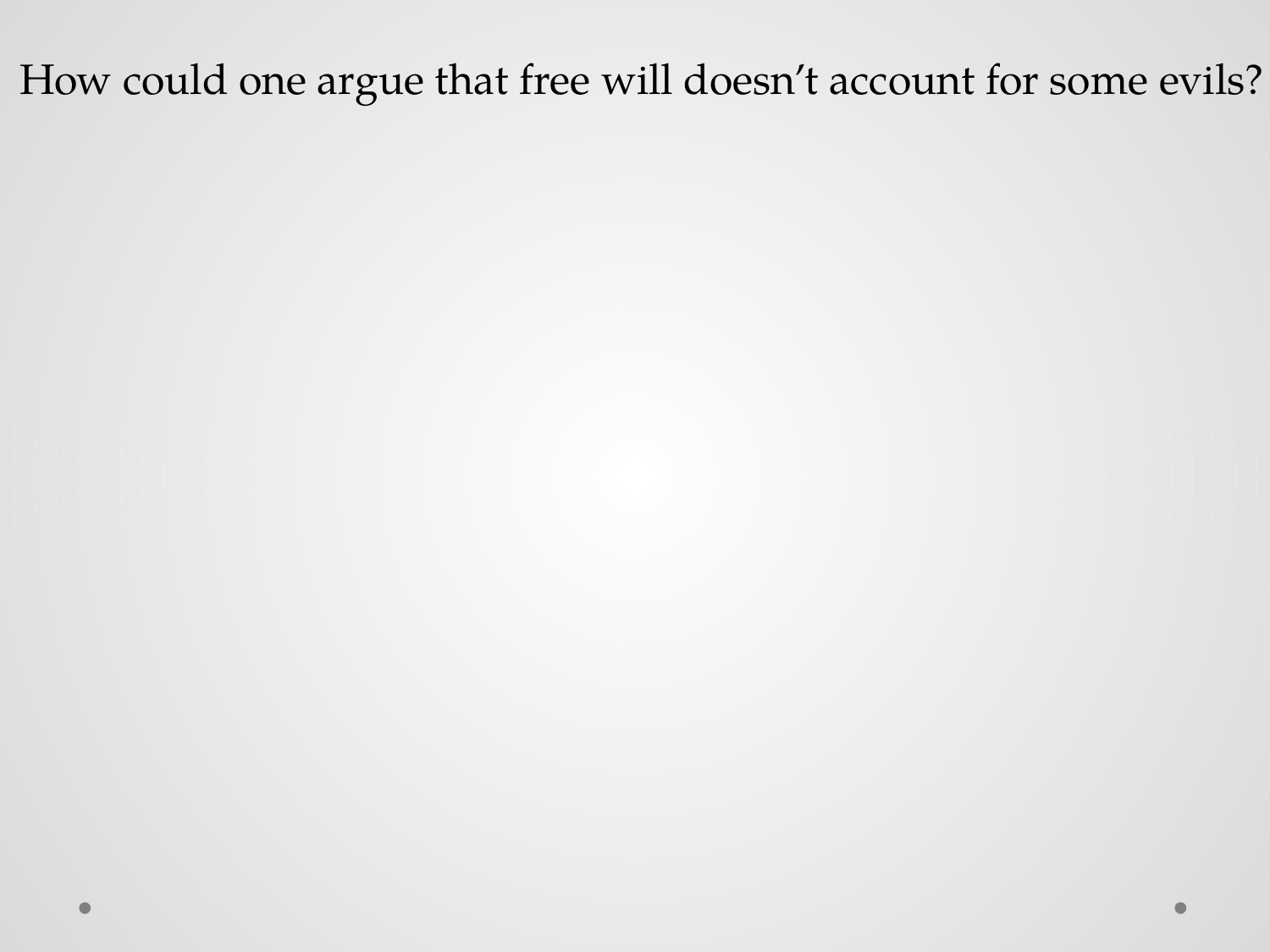

How could one argue that free will doesn’t account for some evils?